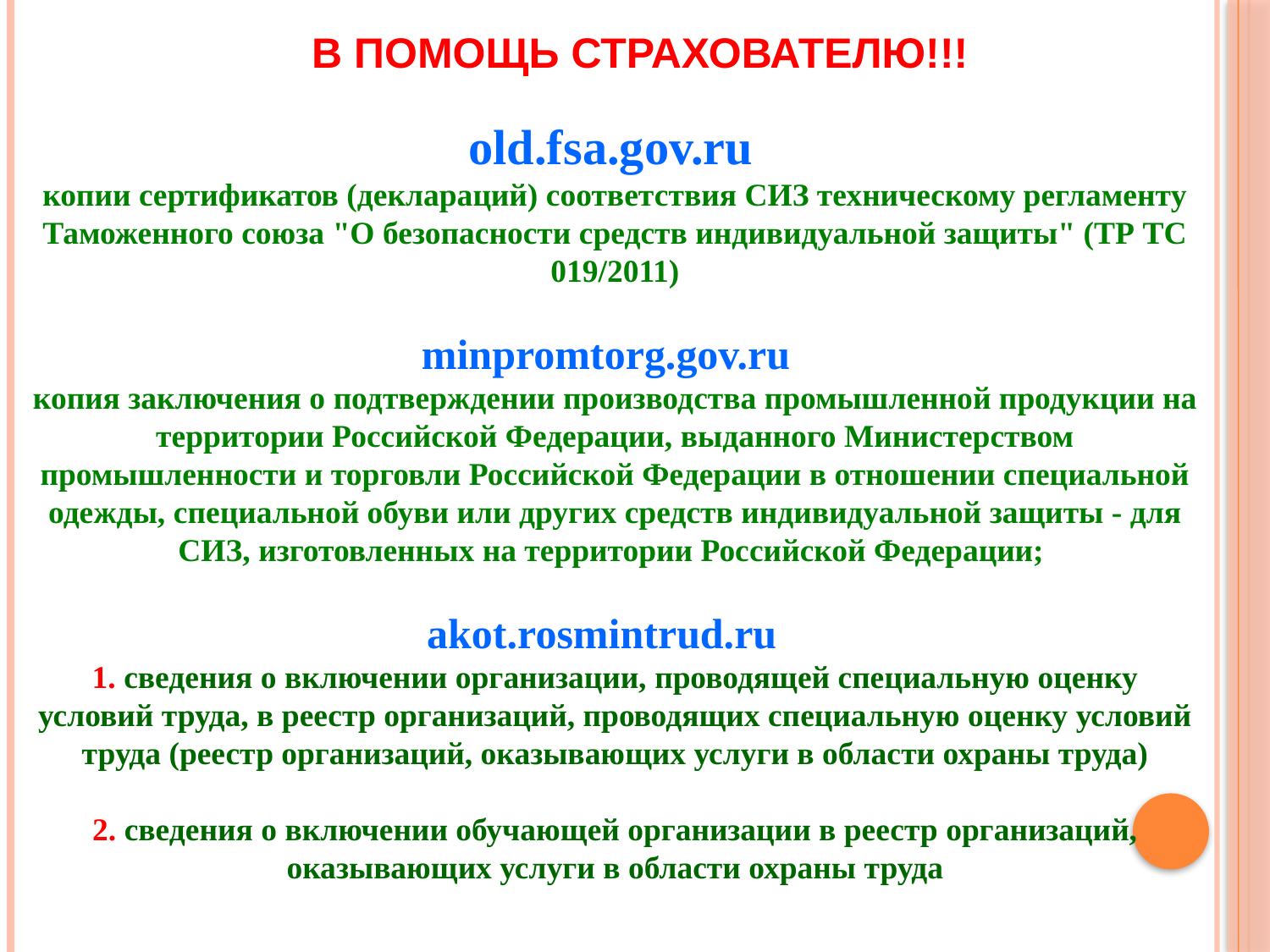

В помощь страхователю!!!

old.fsa.gov.ru
копии сертификатов (деклараций) соответствия СИЗ техническому регламенту Таможенного союза "О безопасности средств индивидуальной защиты" (ТР ТС 019/2011)

minpromtorg.gov.ru
копия заключения о подтверждении производства промышленной продукции на территории Российской Федерации, выданного Министерством промышленности и торговли Российской Федерации в отношении специальной одежды, специальной обуви или других средств индивидуальной защиты - для СИЗ, изготовленных на территории Российской Федерации;

akot.rosmintrud.ru
1. сведения о включении организации, проводящей специальную оценку условий труда, в реестр организаций, проводящих специальную оценку условий труда (реестр организаций, оказывающих услуги в области охраны труда)

2. сведения о включении обучающей организации в реестр организаций, оказывающих услуги в области охраны труда